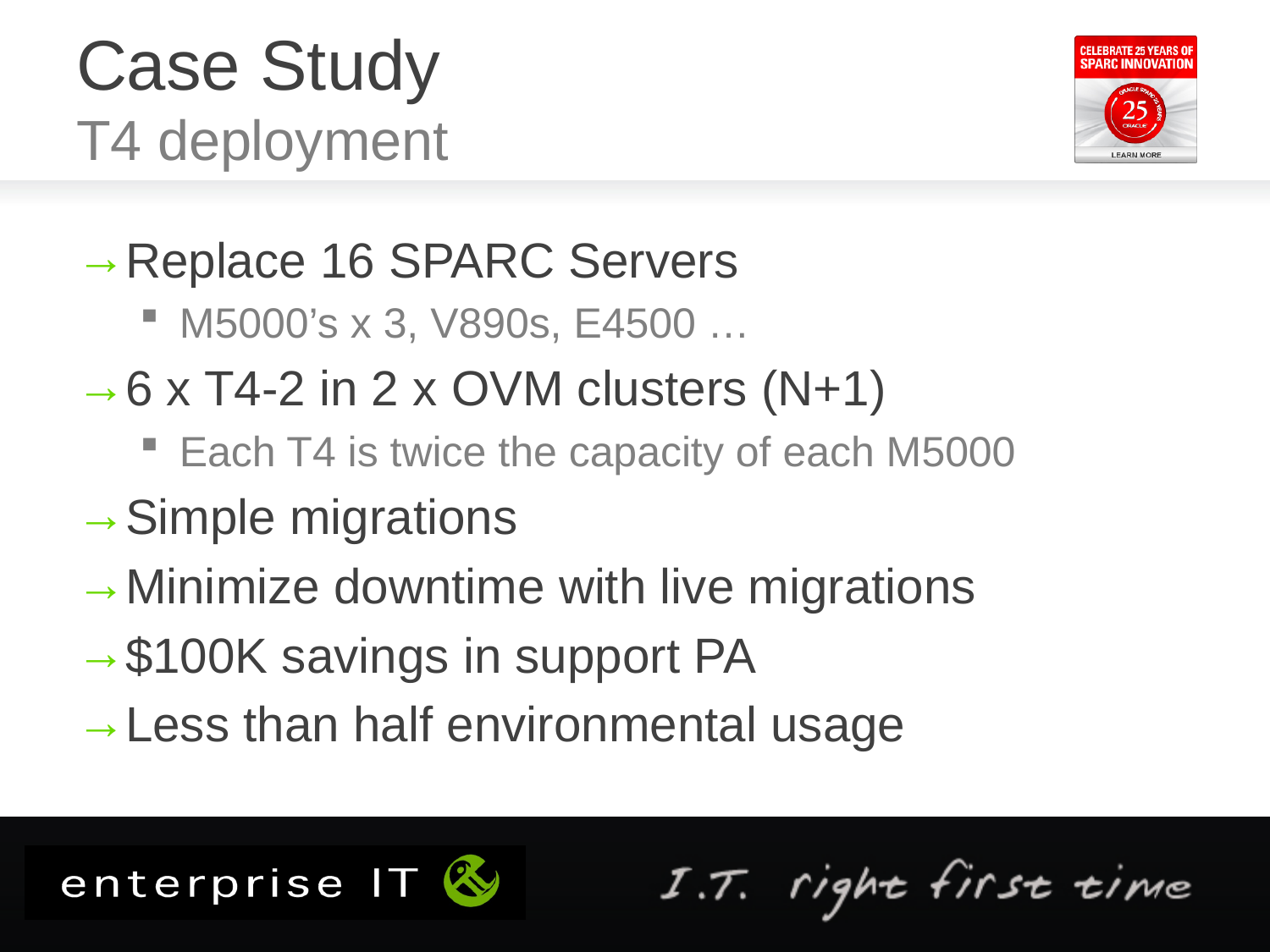

# Case Study T4 deployment
Replace 16 SPARC Servers
M5000’s x 3, V890s, E4500 …
6 x T4-2 in 2 x OVM clusters (N+1)
Each T4 is twice the capacity of each M5000
Simple migrations
Minimize downtime with live migrations
$100K savings in support PA
Less than half environmental usage